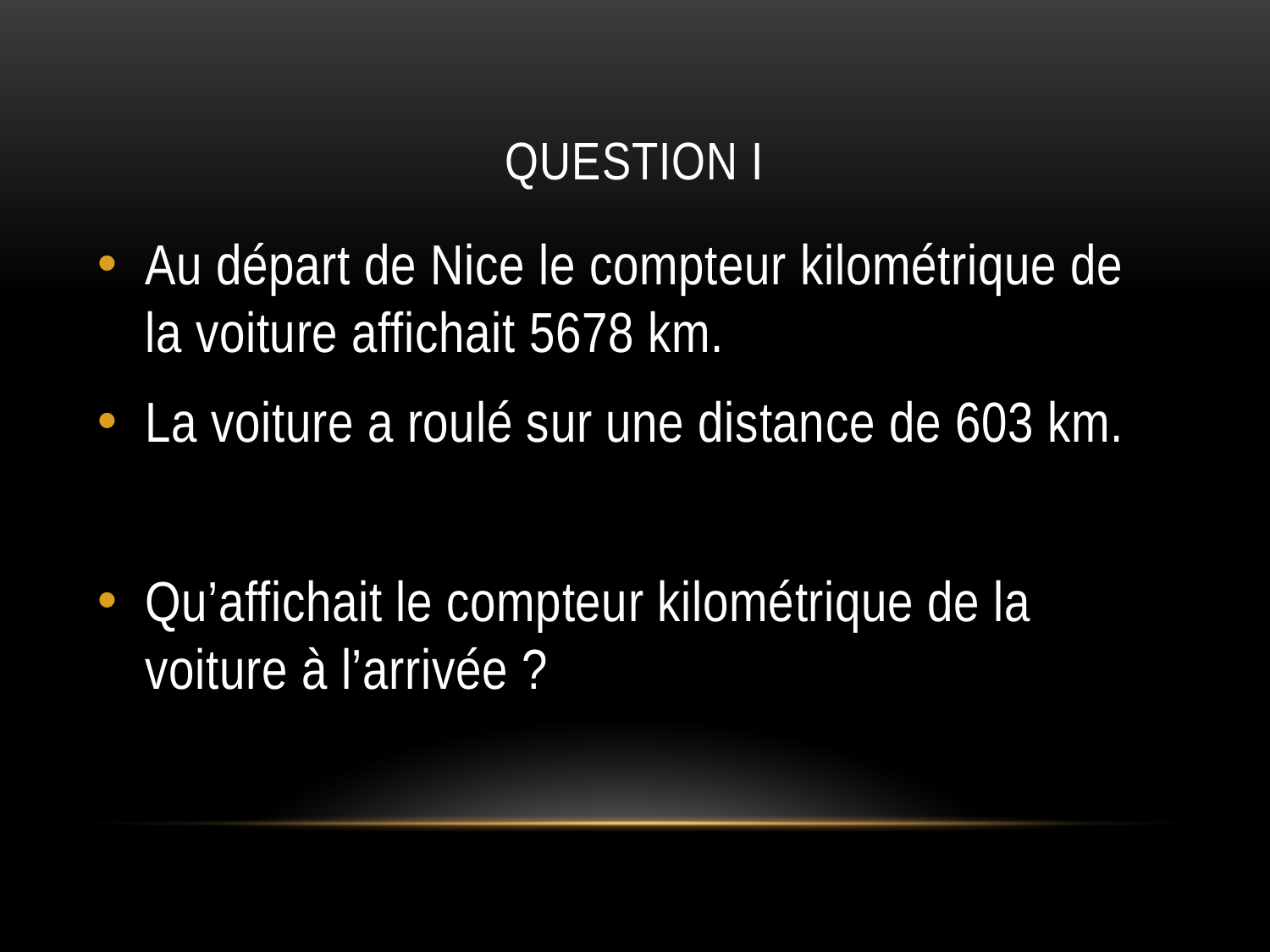

# QUESTION I
Au départ de Nice le compteur kilométrique de la voiture affichait 5678 km.
La voiture a roulé sur une distance de 603 km.

Qu’affichait le compteur kilométrique de la voiture à l’arrivée ?